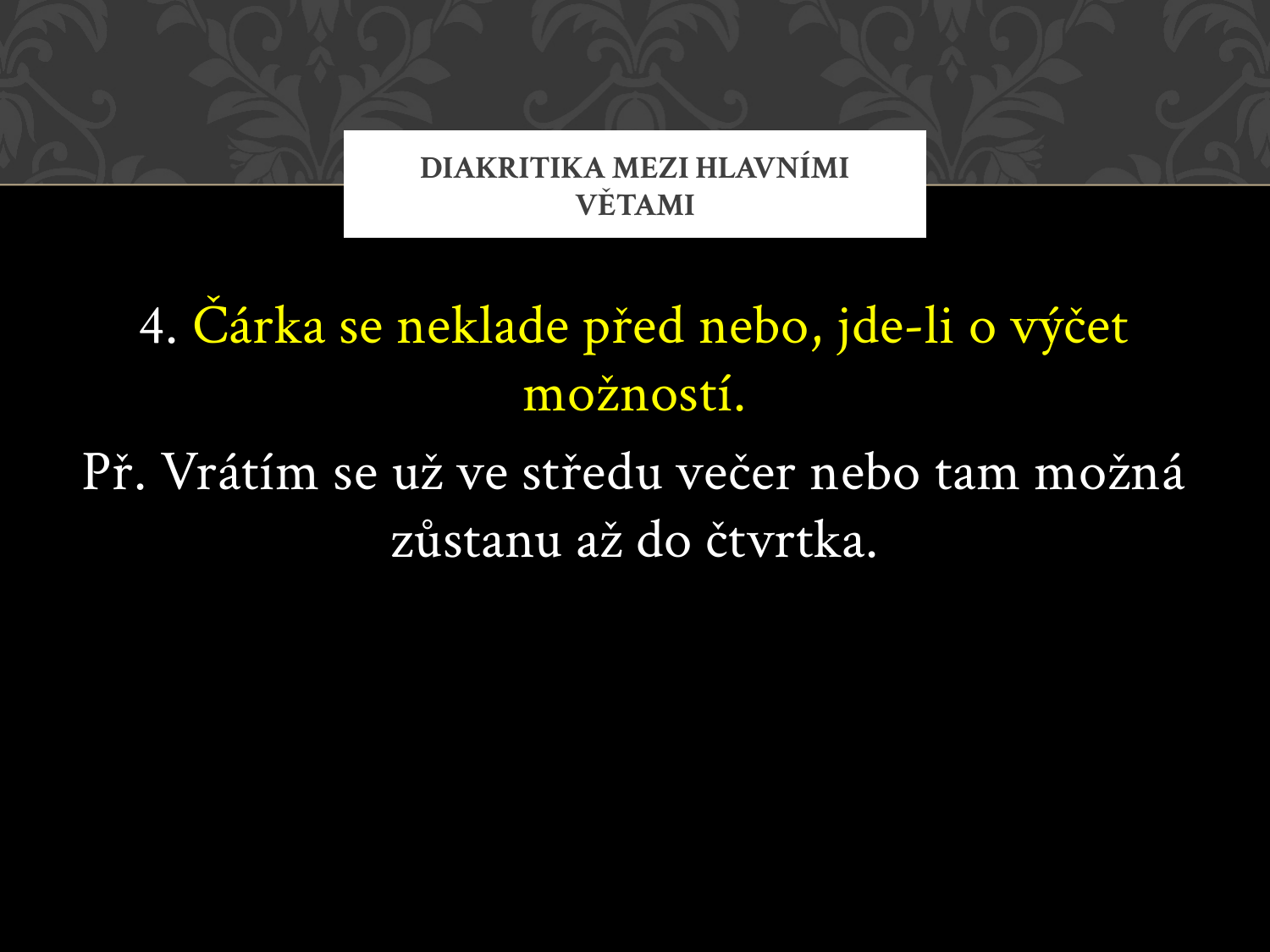

# Diakritika mezi hlavními větami
4. Čárka se neklade před nebo, jde-li o výčet možností.
Př. Vrátím se už ve středu večer nebo tam možná zůstanu až do čtvrtka.